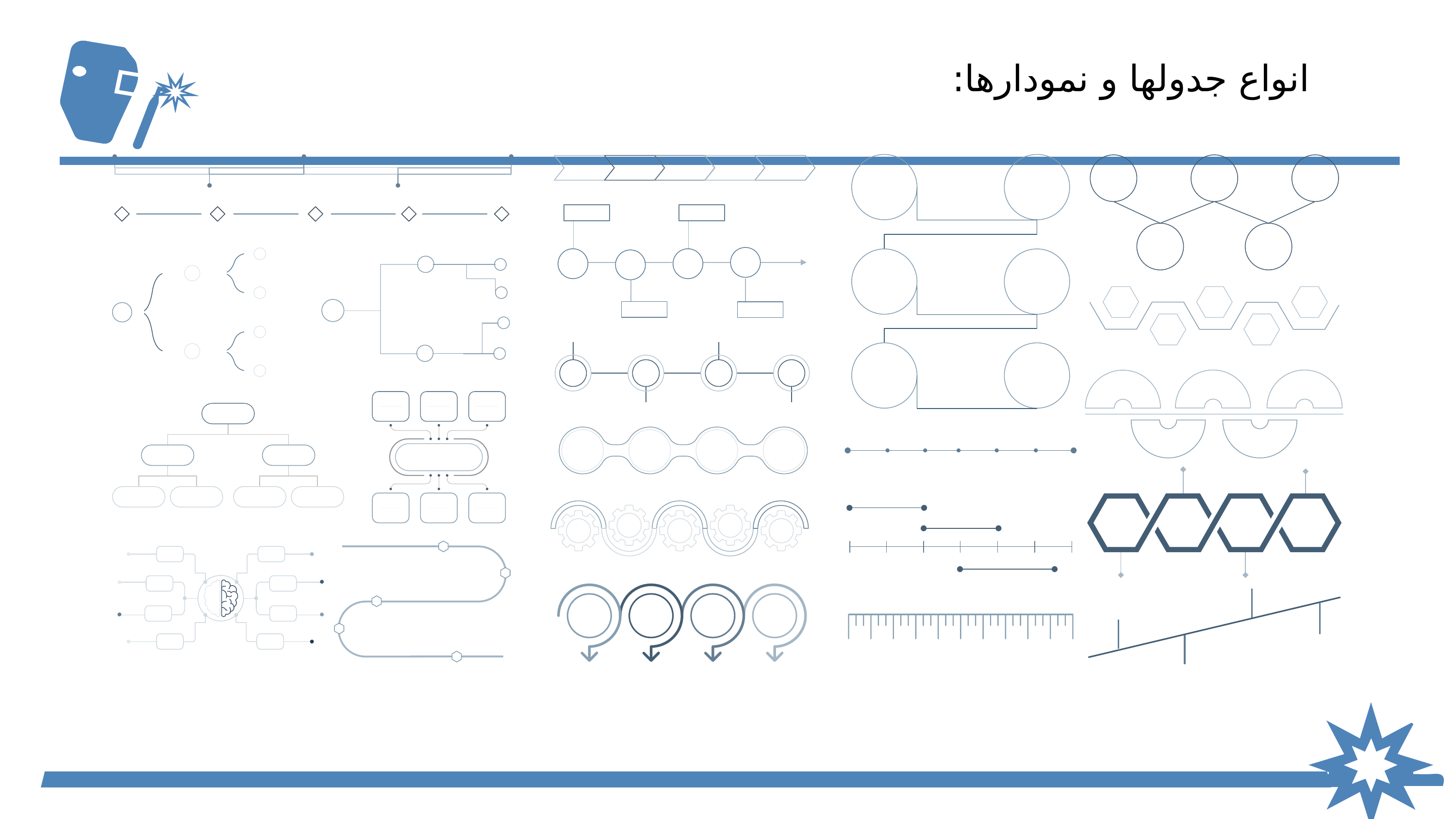

انواع جدولها و نمودارها:

It’s the farthest planet from the Sun